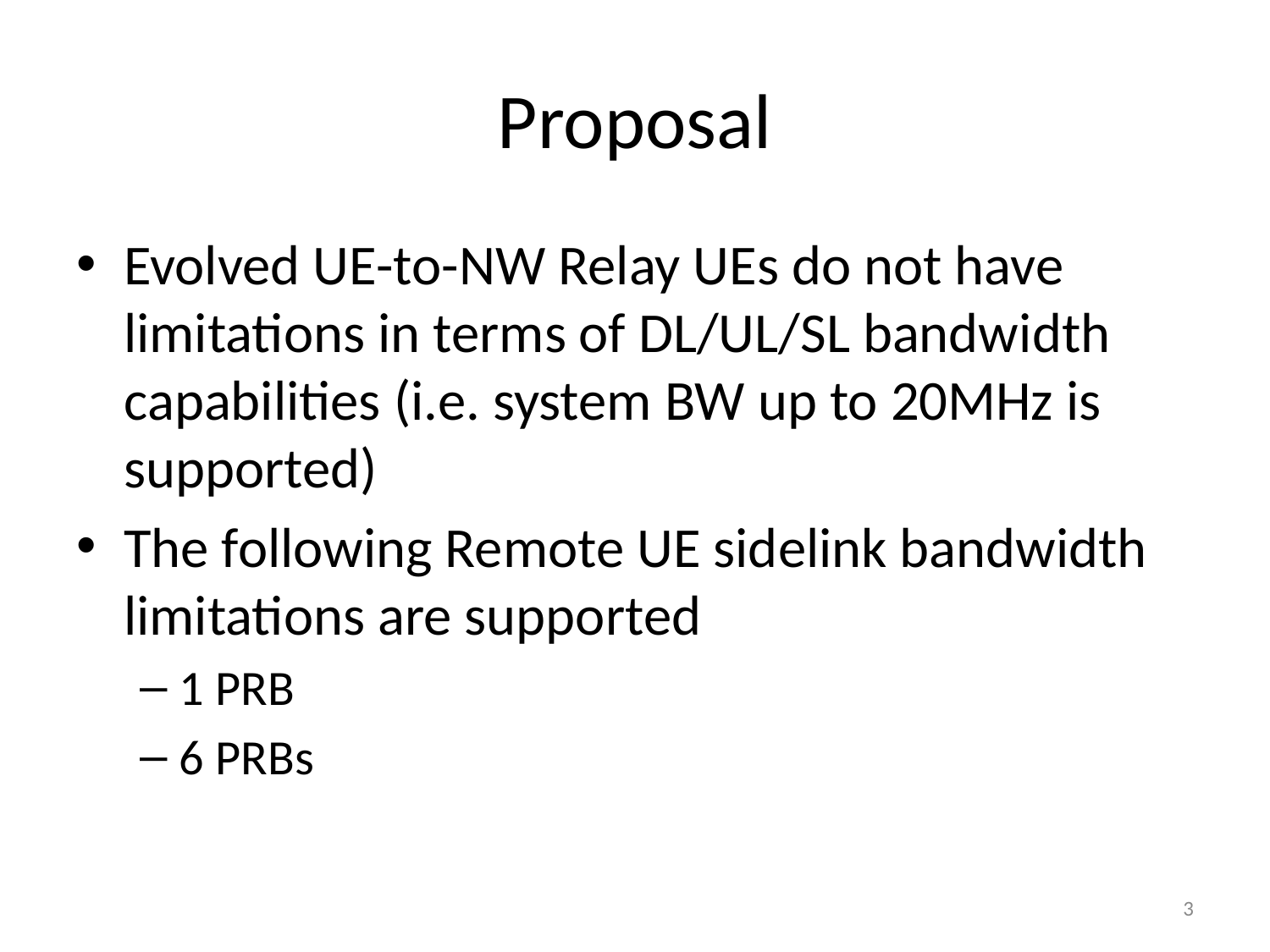

# Proposal
Evolved UE-to-NW Relay UEs do not have limitations in terms of DL/UL/SL bandwidth capabilities (i.e. system BW up to 20MHz is supported)
The following Remote UE sidelink bandwidth limitations are supported
1 PRB
6 PRBs
3